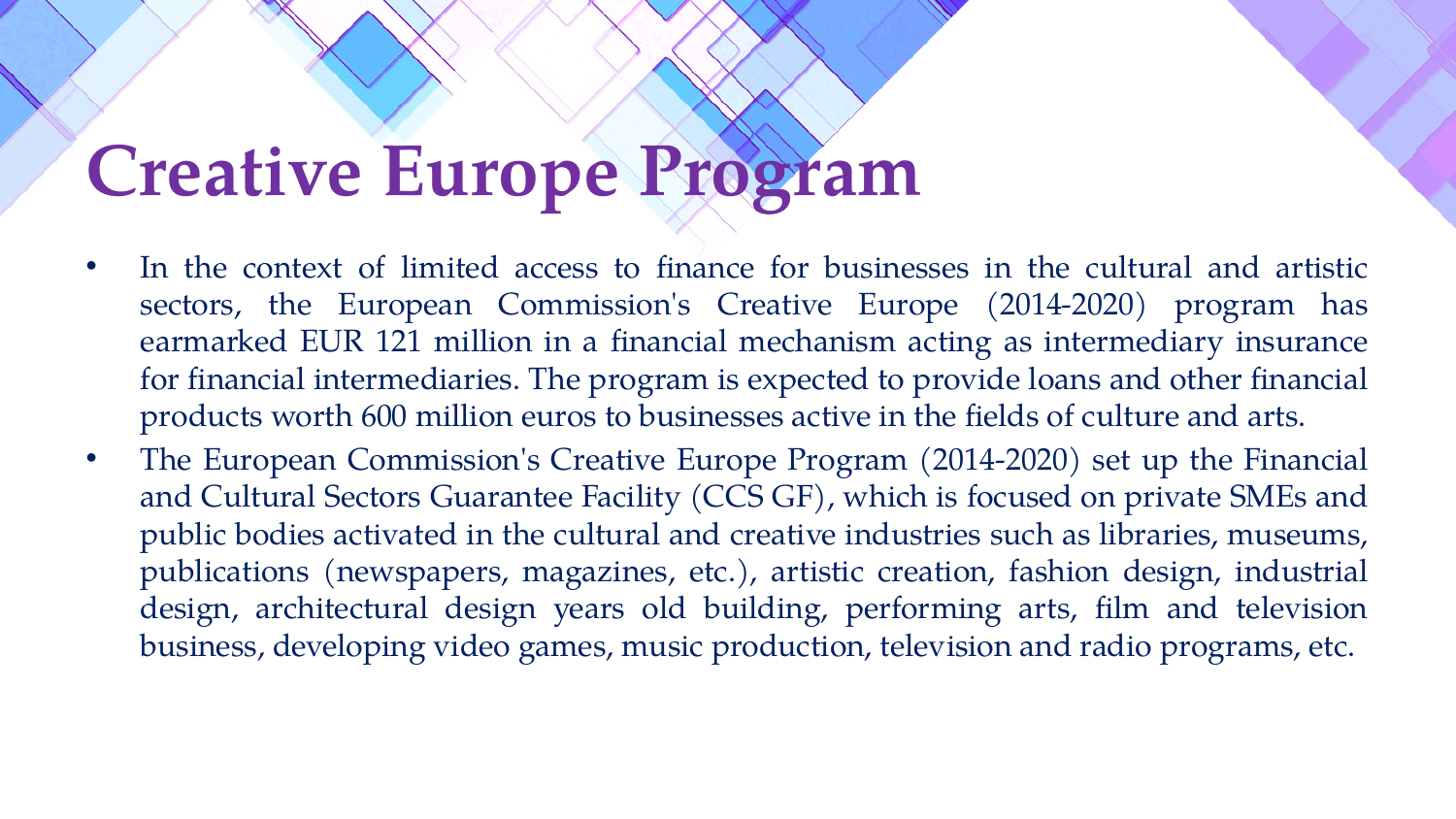

# Creative Europe Program
In the context of limited access to finance for businesses in the cultural and artistic sectors, the European Commission's Creative Europe (2014-2020) program has earmarked EUR 121 million in a financial mechanism acting as intermediary insurance for financial intermediaries. The program is expected to provide loans and other financial products worth 600 million euros to businesses active in the fields of culture and arts.
The European Commission's Creative Europe Program (2014-2020) set up the Financial and Cultural Sectors Guarantee Facility (CCS GF), which is focused on private SMEs and public bodies activated in the cultural and creative industries such as libraries, museums, publications (newspapers, magazines, etc.), artistic creation, fashion design, industrial design, architectural design years old building, performing arts, film and television business, developing video games, music production, television and radio programs, etc.